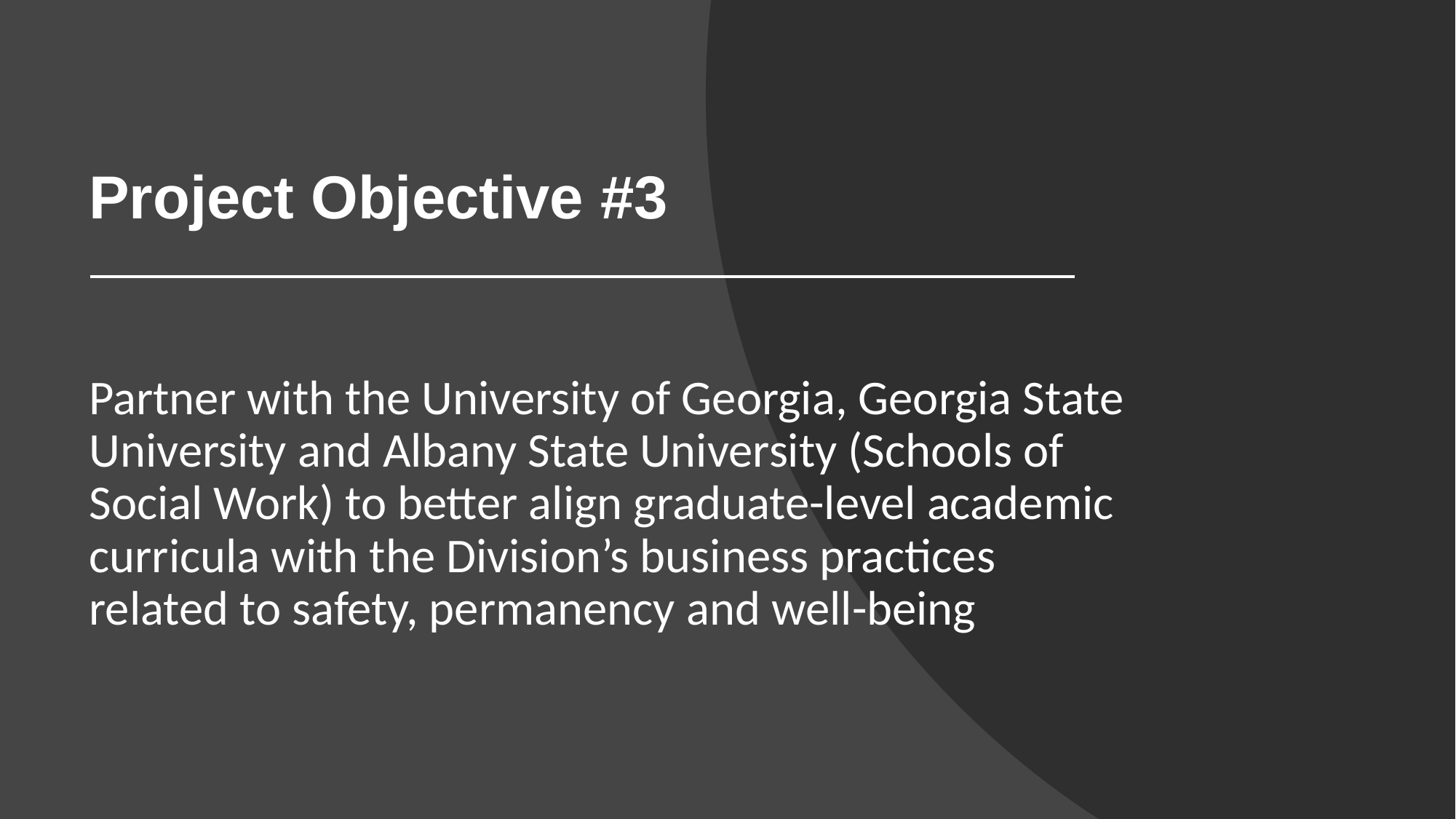

# Project Objective #3

Partner with the University of Georgia, Georgia State University and Albany State University (Schools of Social Work) to better align graduate-level academic curricula with the Division’s business practices related to safety, permanency and well-being